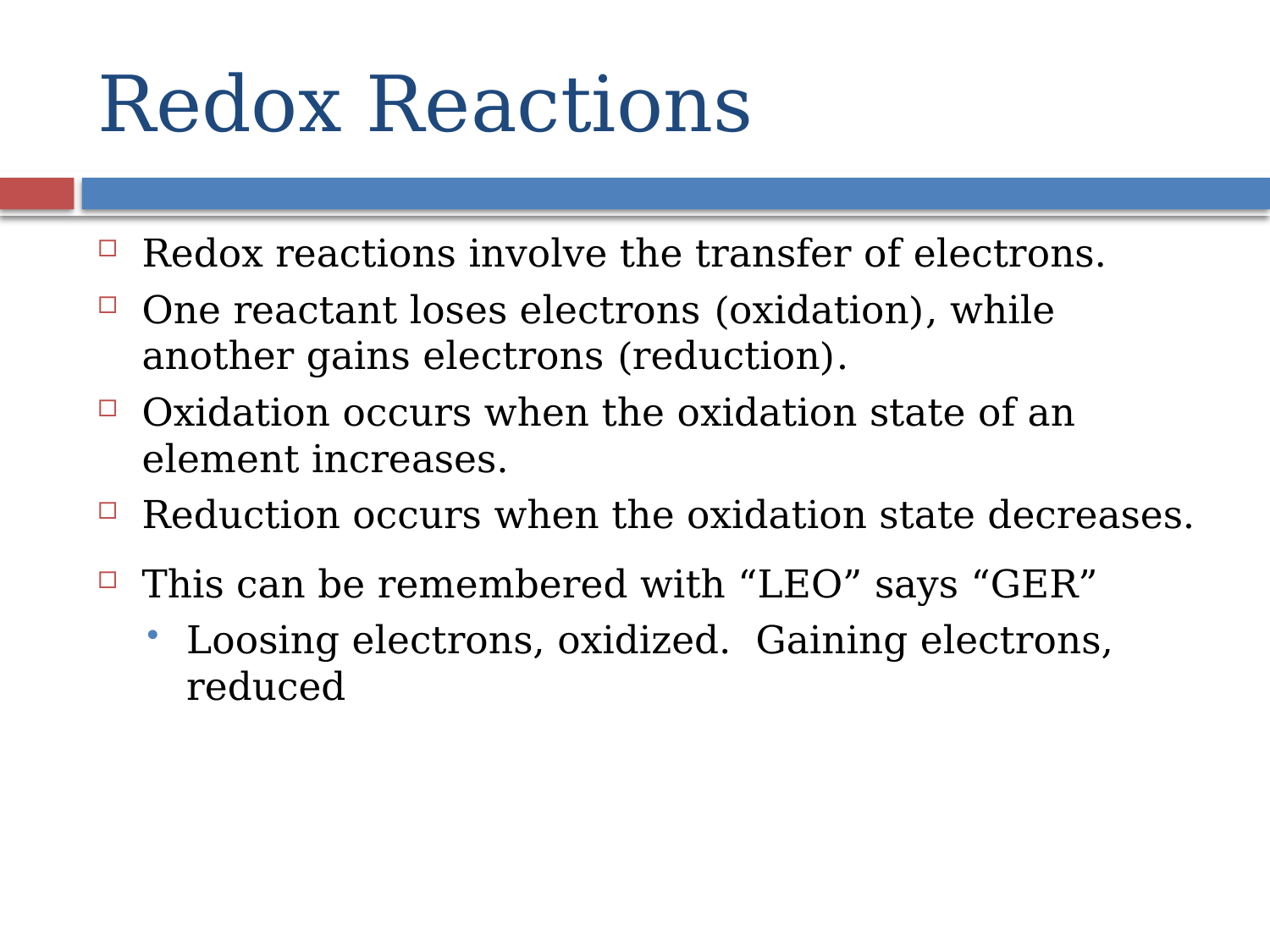

# Redox Reactions
Redox reactions involve the transfer of electrons.
One reactant loses electrons (oxidation), while another gains electrons (reduction).
Oxidation occurs when the oxidation state of an element increases.
Reduction occurs when the oxidation state decreases.
This can be remembered with “LEO” says “GER”
Loosing electrons, oxidized.  Gaining electrons, reduced